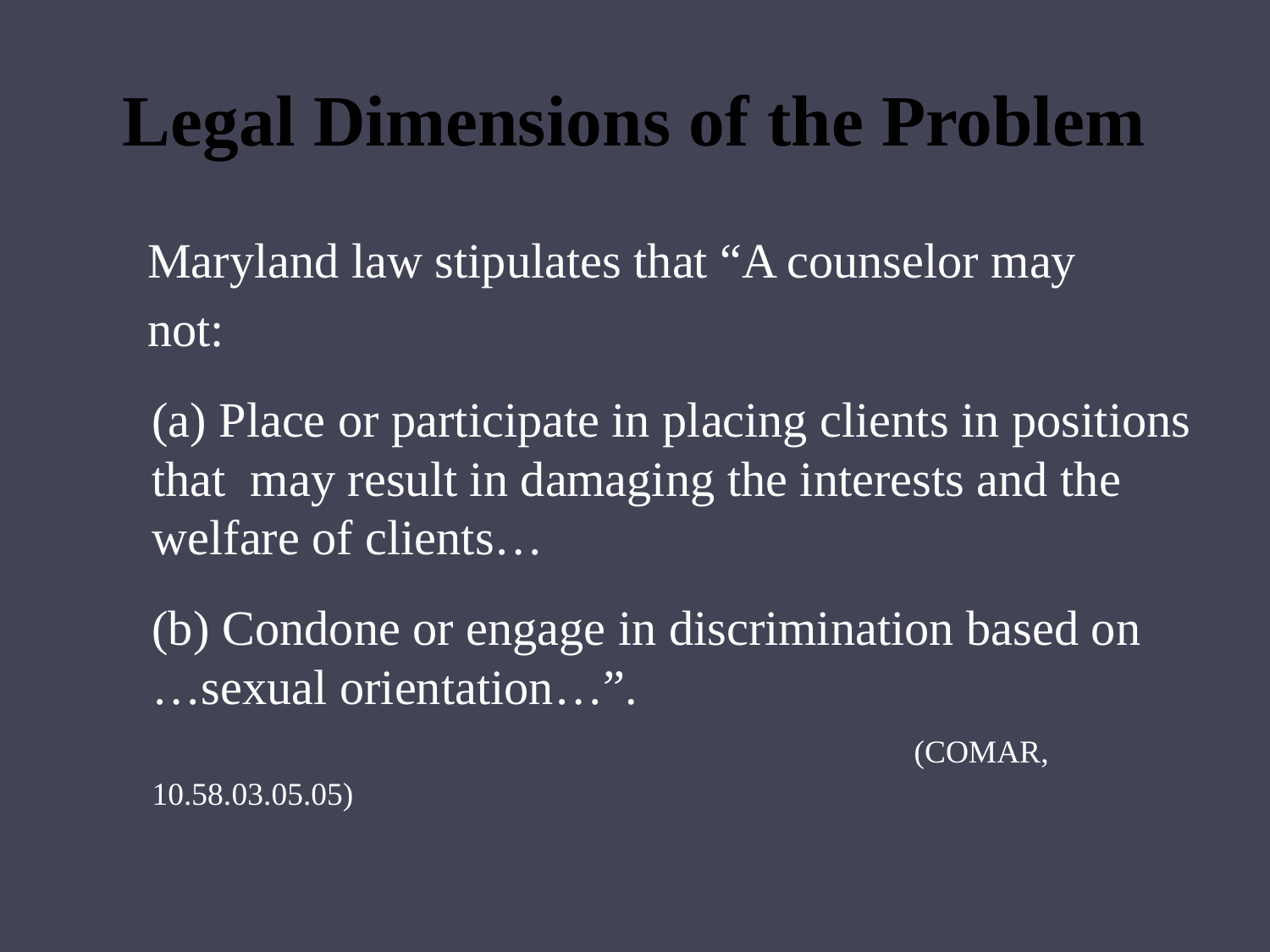

# Legal Dimensions of the Problem
Maryland law stipulates that “A counselor may
not:
(a) Place or participate in placing clients in positions that  may result in damaging the interests and the welfare of clients…
	(b) Condone or engage in discrimination based on …sexual orientation…”.
						(COMAR, 10.58.03.05.05)